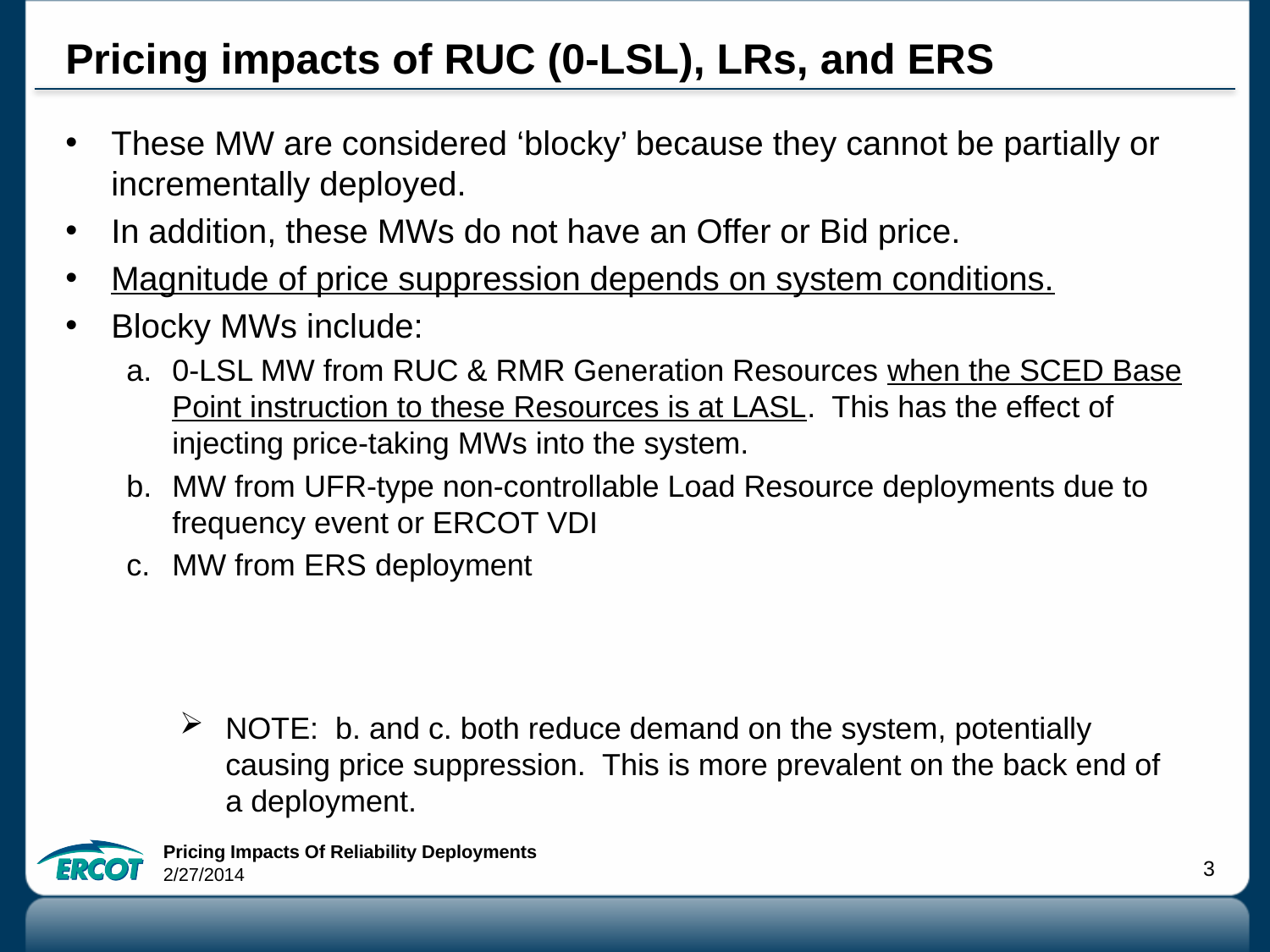

# Pricing impacts of RUC (0-LSL), LRs, and ERS
These MW are considered ‘blocky’ because they cannot be partially or incrementally deployed.
In addition, these MWs do not have an Offer or Bid price.
Magnitude of price suppression depends on system conditions.
Blocky MWs include:
0-LSL MW from RUC & RMR Generation Resources when the SCED Base Point instruction to these Resources is at LASL.  This has the effect of injecting price-taking MWs into the system.
MW from UFR-type non-controllable Load Resource deployments due to frequency event or ERCOT VDI
MW from ERS deployment

NOTE:  b. and c. both reduce demand on the system, potentially causing price suppression.  This is more prevalent on the back end of a deployment.